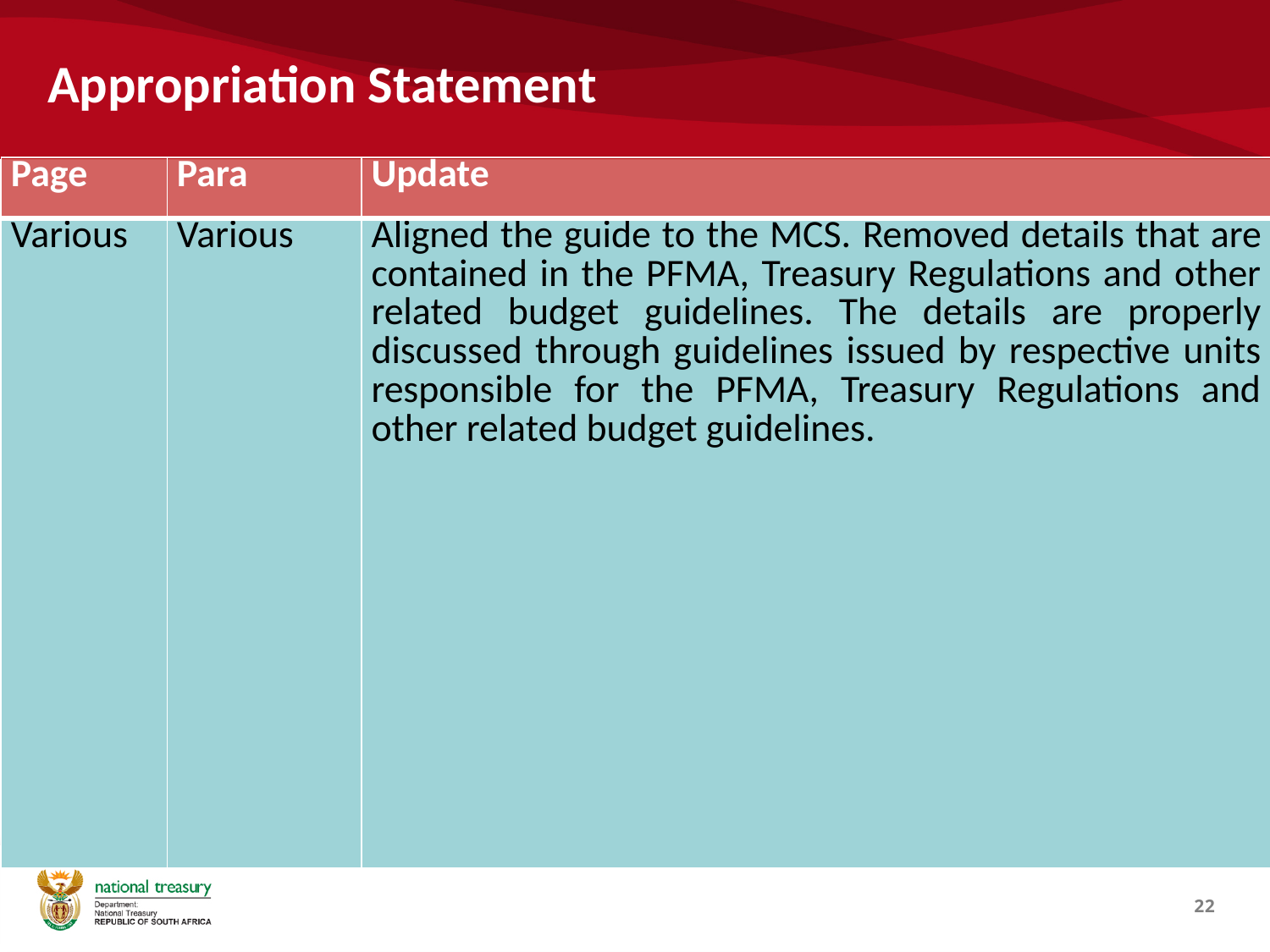

# Appropriation Statement

| Page | Para | Update |
| --- | --- | --- |
| Various | Various | Aligned the guide to the MCS. Removed details that are contained in the PFMA, Treasury Regulations and other related budget guidelines. The details are properly discussed through guidelines issued by respective units responsible for the PFMA, Treasury Regulations and other related budget guidelines. |
22